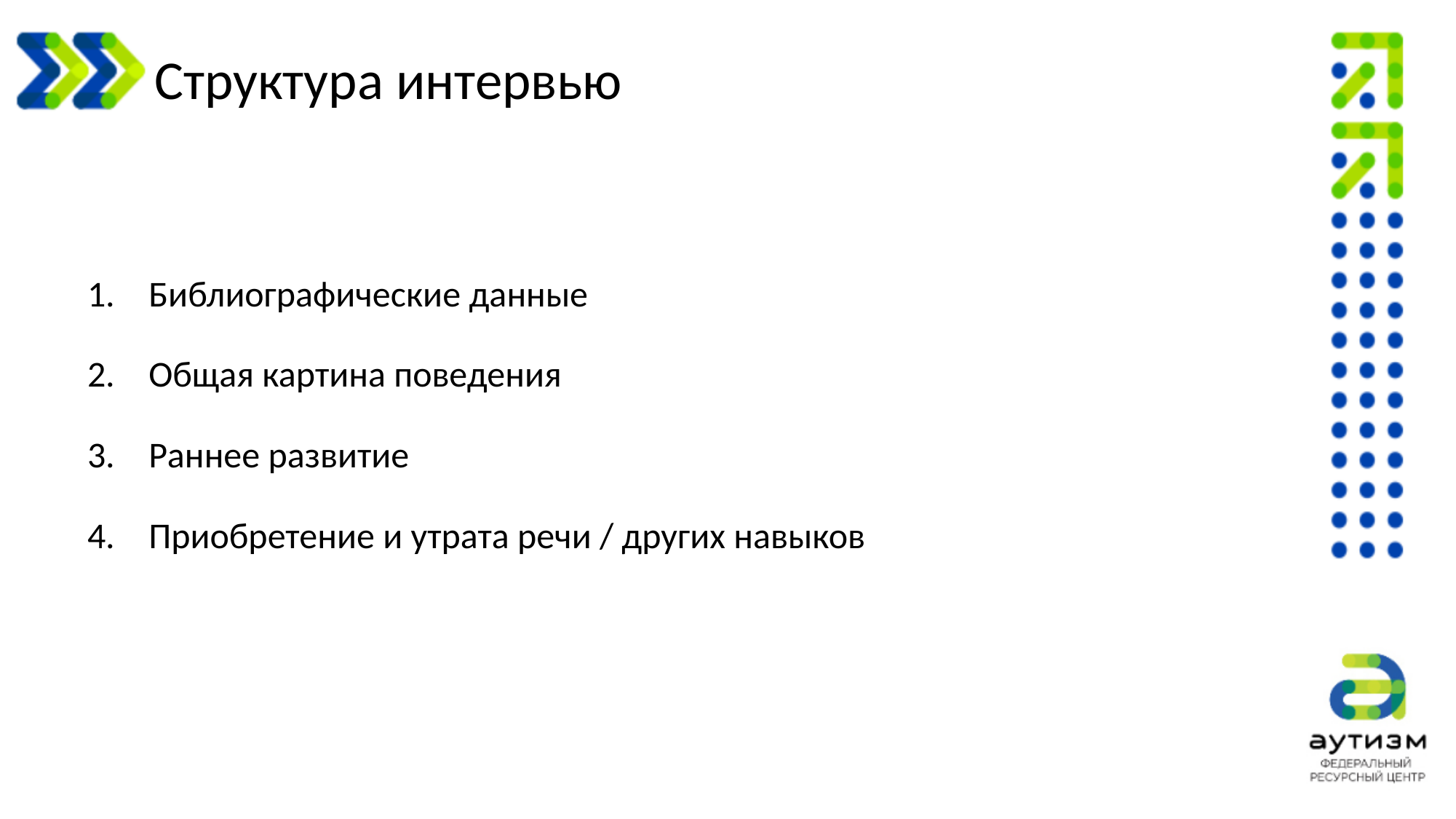

# Структура интервью

Библиографические данные
Общая картина поведения
Раннее развитие
Приобретение и утрата речи / других навыков